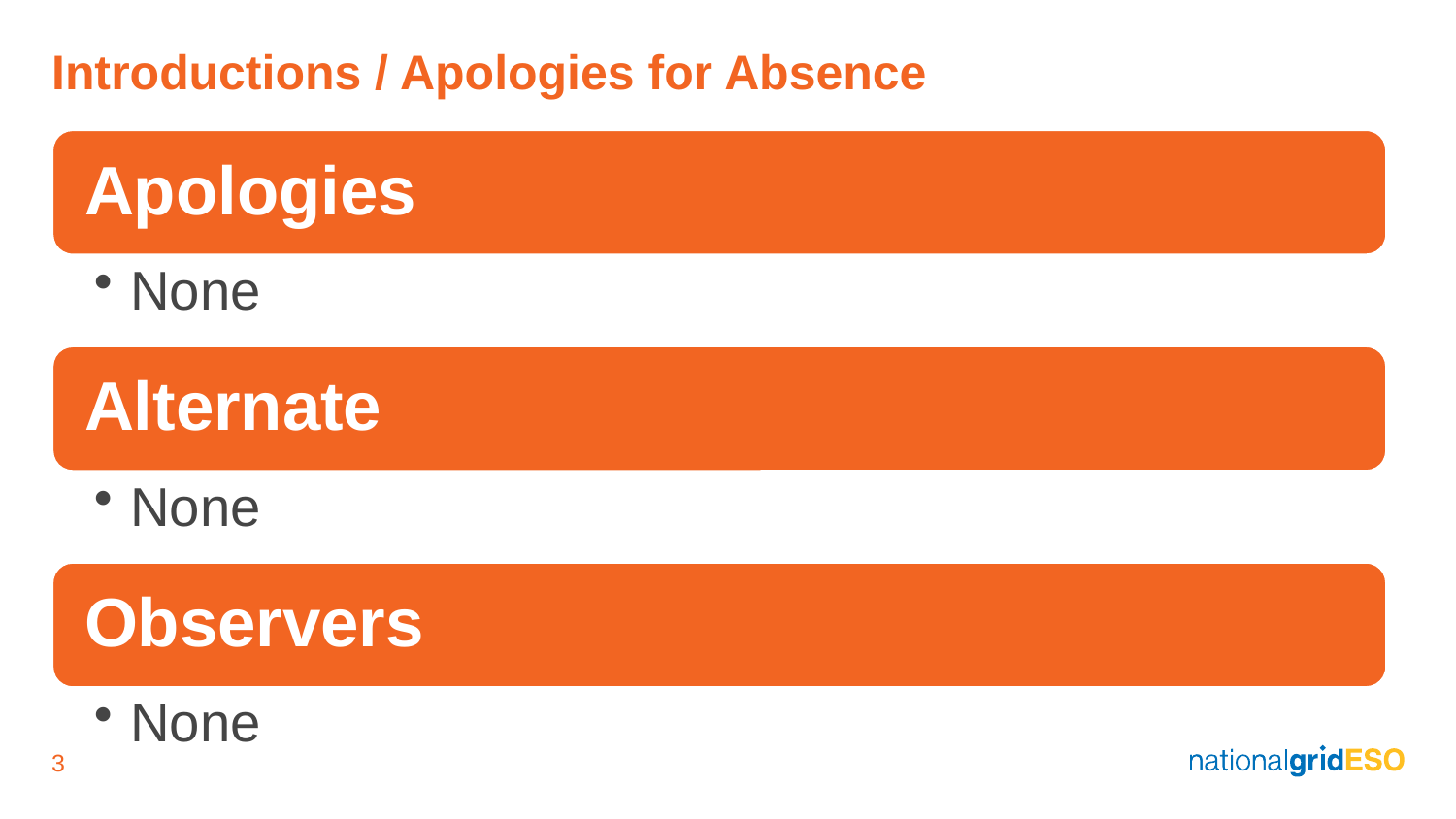

# Introductions / Apologies for Absence
Apologies
None
Alternate
None
Observers
None